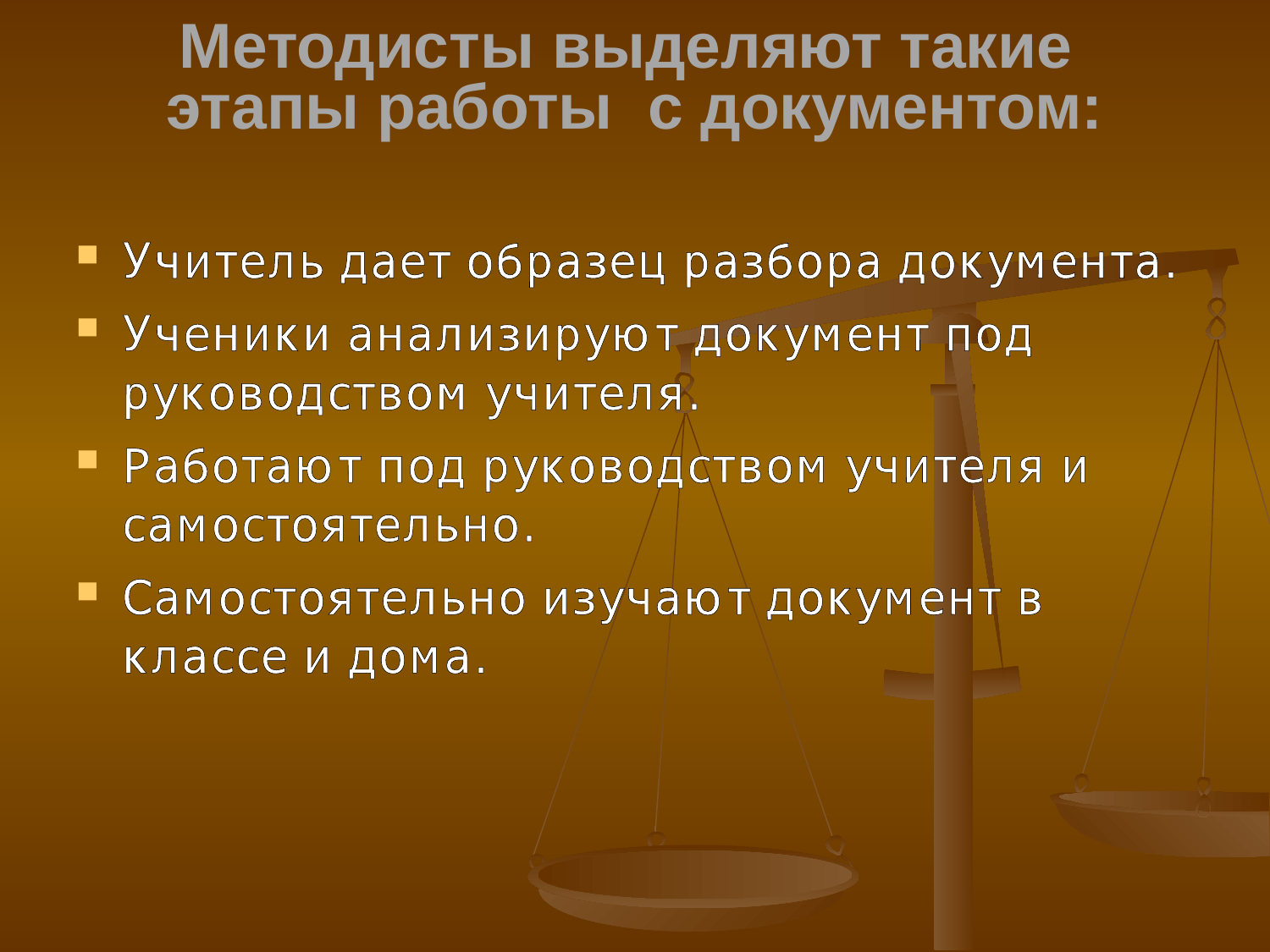

# Методисты выделяют такие  этапы работы  с документом:
Учитель дает образец разбора документа.
Ученики анализируют документ под руководством учителя.
Работают под руководством учителя и самостоятельно.
Самостоятельно изучают документ в классе и дома.